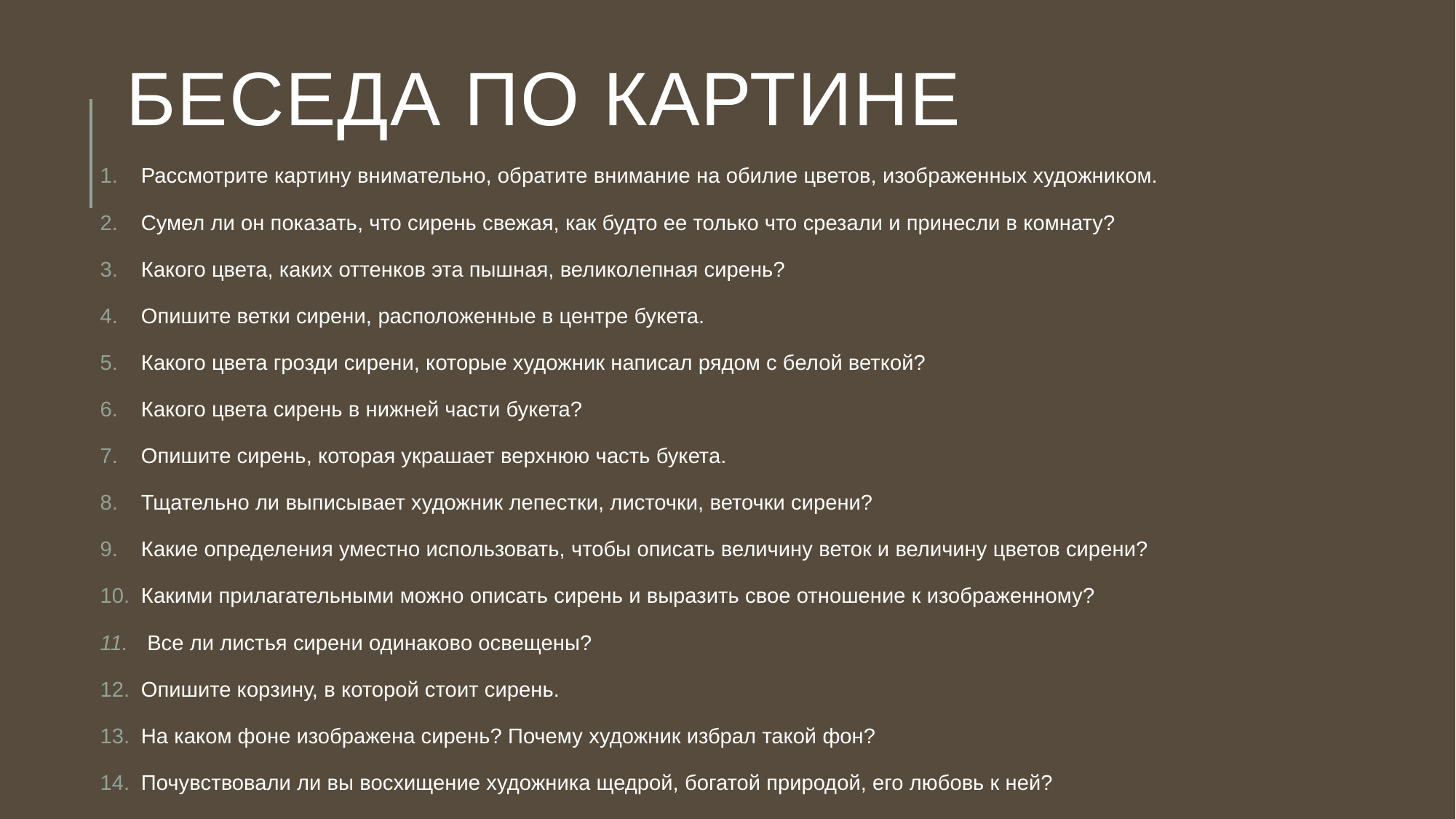

# Беседа по картине
Рассмотрите картину внимательно, обратите внимание на обилие цветов, изображенных художником.
Сумел ли он показать, что сирень свежая, как будто ее только что срезали и принесли в комнату?
Какого цвета, каких оттенков эта пышная, великолепная сирень?
Опишите ветки сирени, расположенные в центре букета.
Какого цвета грозди сирени, которые художник написал рядом с белой веткой?
Какого цвета сирень в нижней части букета?
Опишите сирень, которая украшает верхнюю часть букета.
Тщательно ли выписывает художник лепестки, листочки, веточки сирени?
Какие определения уместно использовать, чтобы описать величину веток и величину цветов сирени?
Какими прилагательными можно описать сирень и выразить свое отношение к изображенному?
 Все ли листья сирени одинаково освещены?
Опишите корзину, в которой стоит сирень.
На каком фоне изображена сирень? Почему художник избрал такой фон?
Почувствовали ли вы восхищение художника щедрой, богатой природой, его любовь к ней?